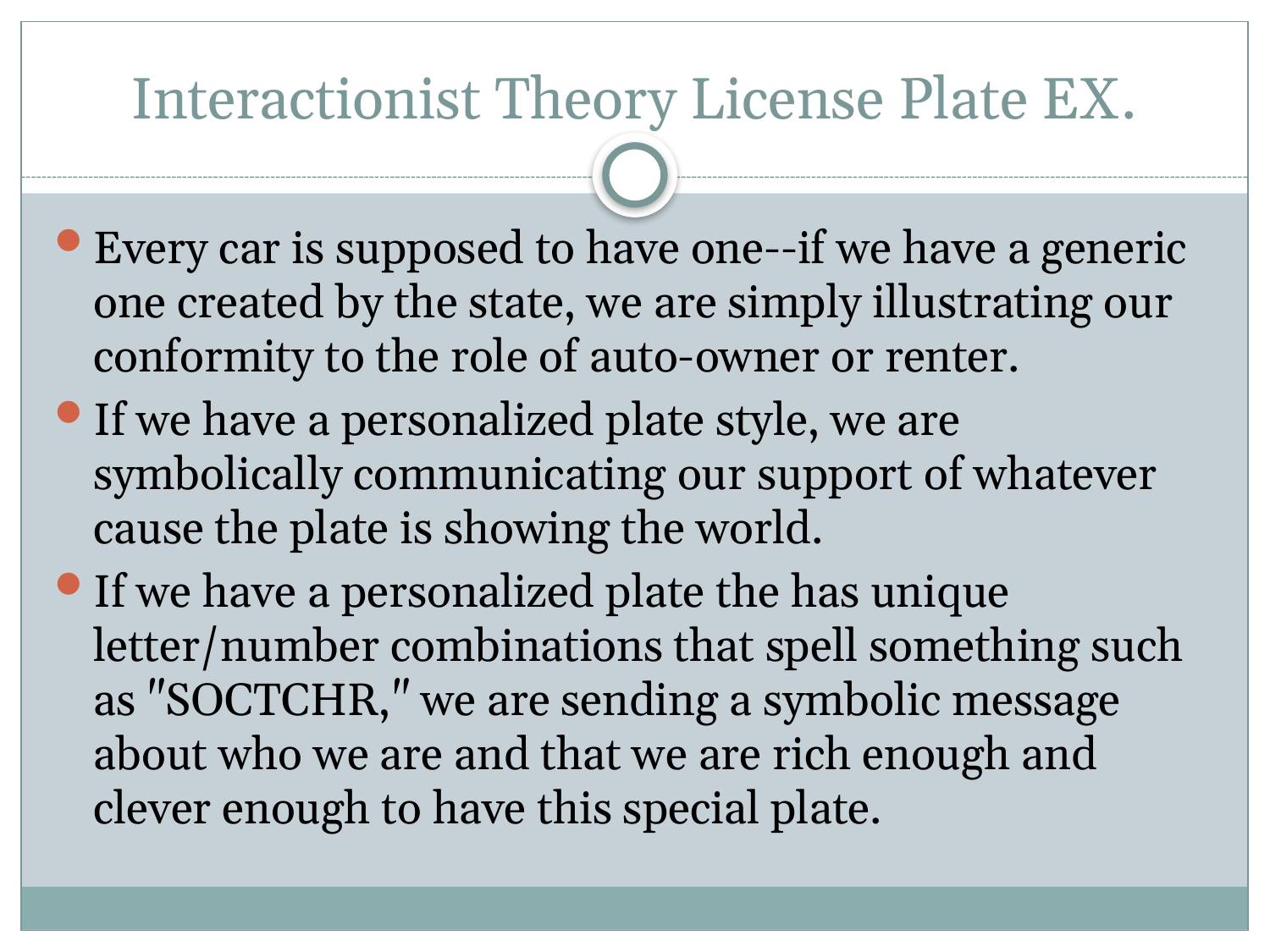

# Interactionist Theory License Plate EX.
Every car is supposed to have one--if we have a generic one created by the state, we are simply illustrating our conformity to the role of auto-owner or renter.
If we have a personalized plate style, we are symbolically communicating our support of whatever cause the plate is showing the world.
If we have a personalized plate the has unique letter/number combinations that spell something such as "SOCTCHR," we are sending a symbolic message about who we are and that we are rich enough and clever enough to have this special plate.